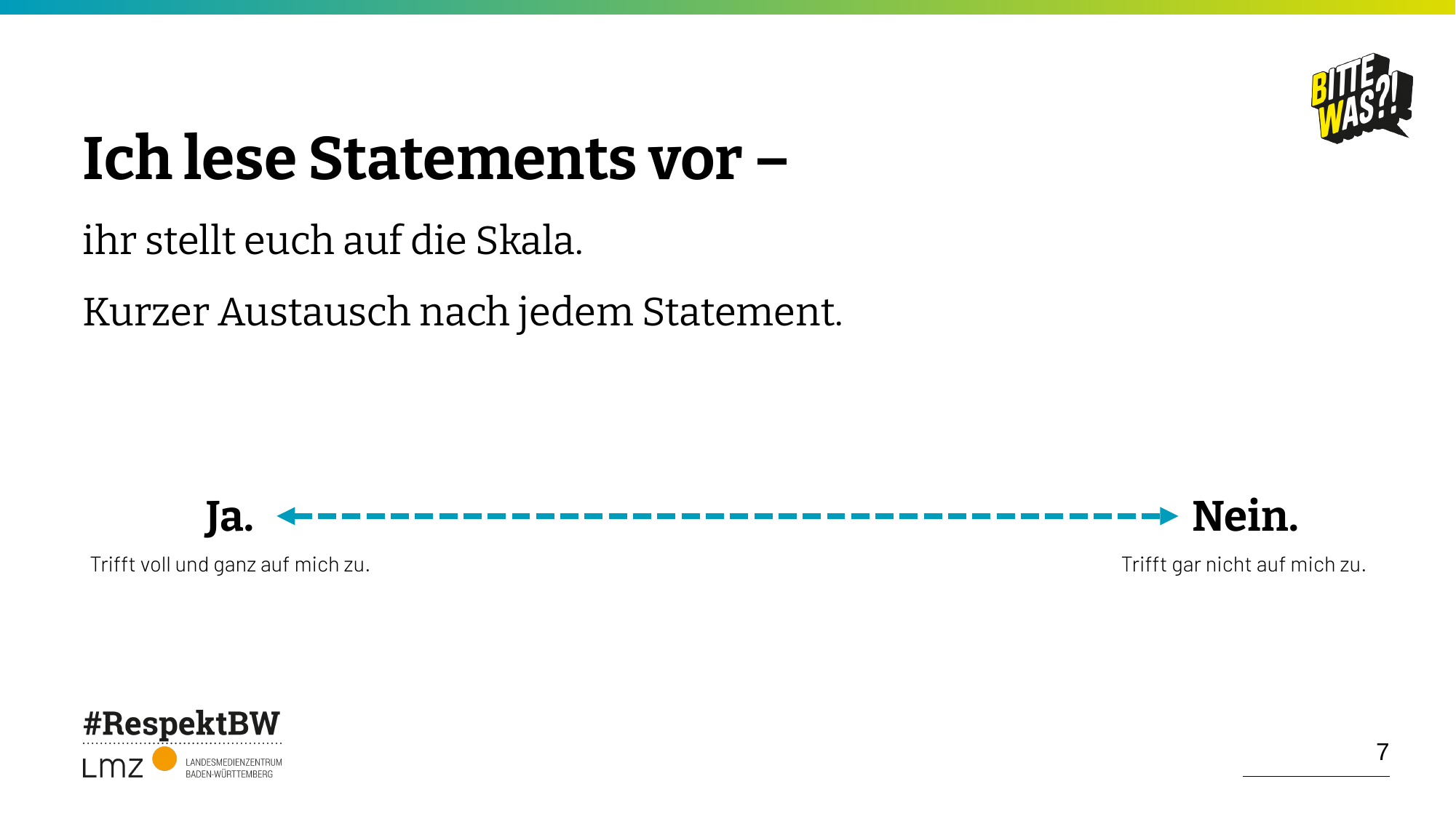

# Ich lese Statements vor – ihr stellt euch auf die Skala. Kurzer Austausch nach jedem Statement.
Ja.
Nein.
Trifft voll und ganz auf mich zu.
Trifft gar nicht auf mich zu.
7